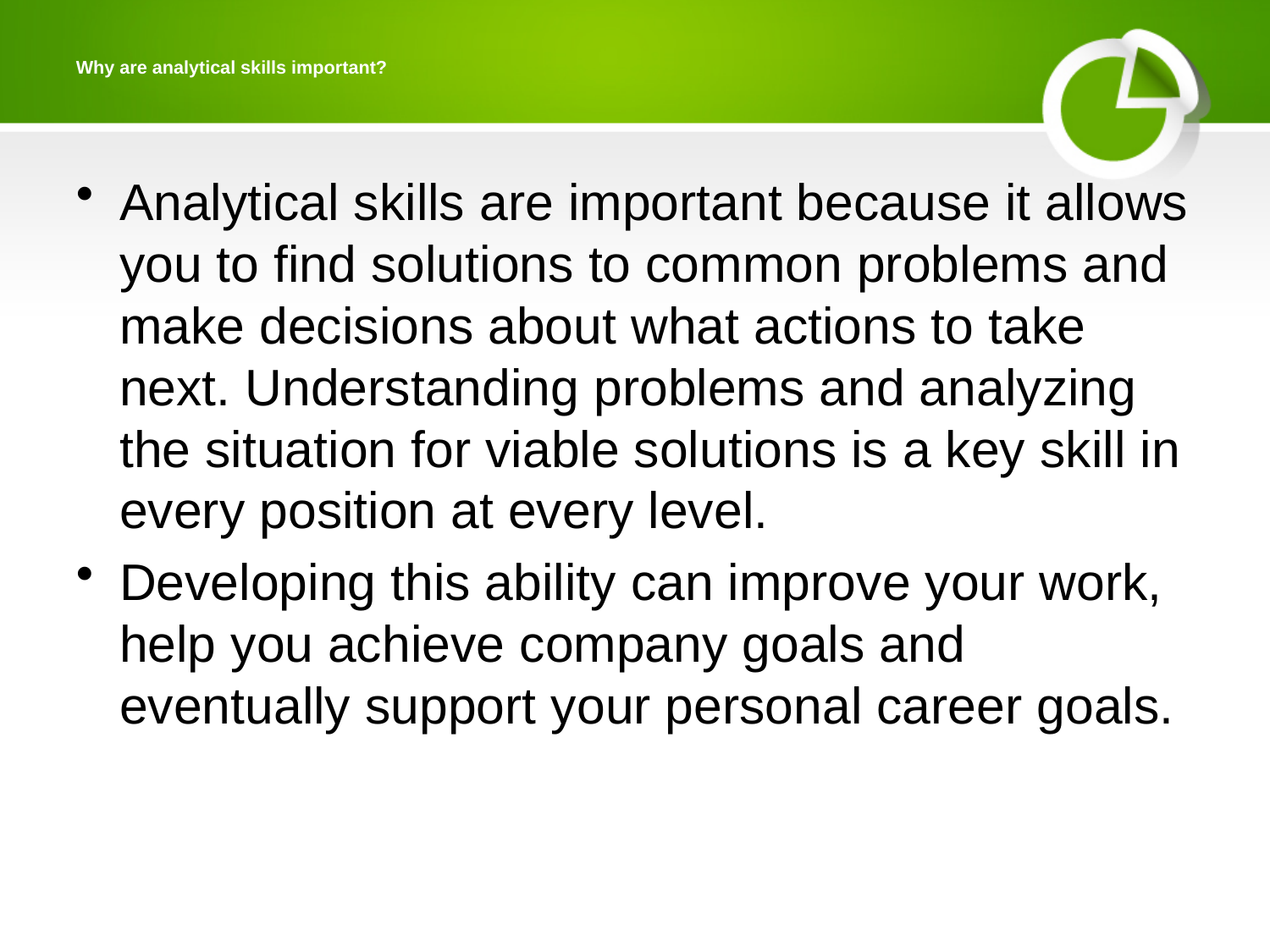

# Why are analytical skills important?
Analytical skills are important because it allows you to find solutions to common problems and make decisions about what actions to take next. Understanding problems and analyzing the situation for viable solutions is a key skill in every position at every level.
Developing this ability can improve your work, help you achieve company goals and eventually support your personal career goals.